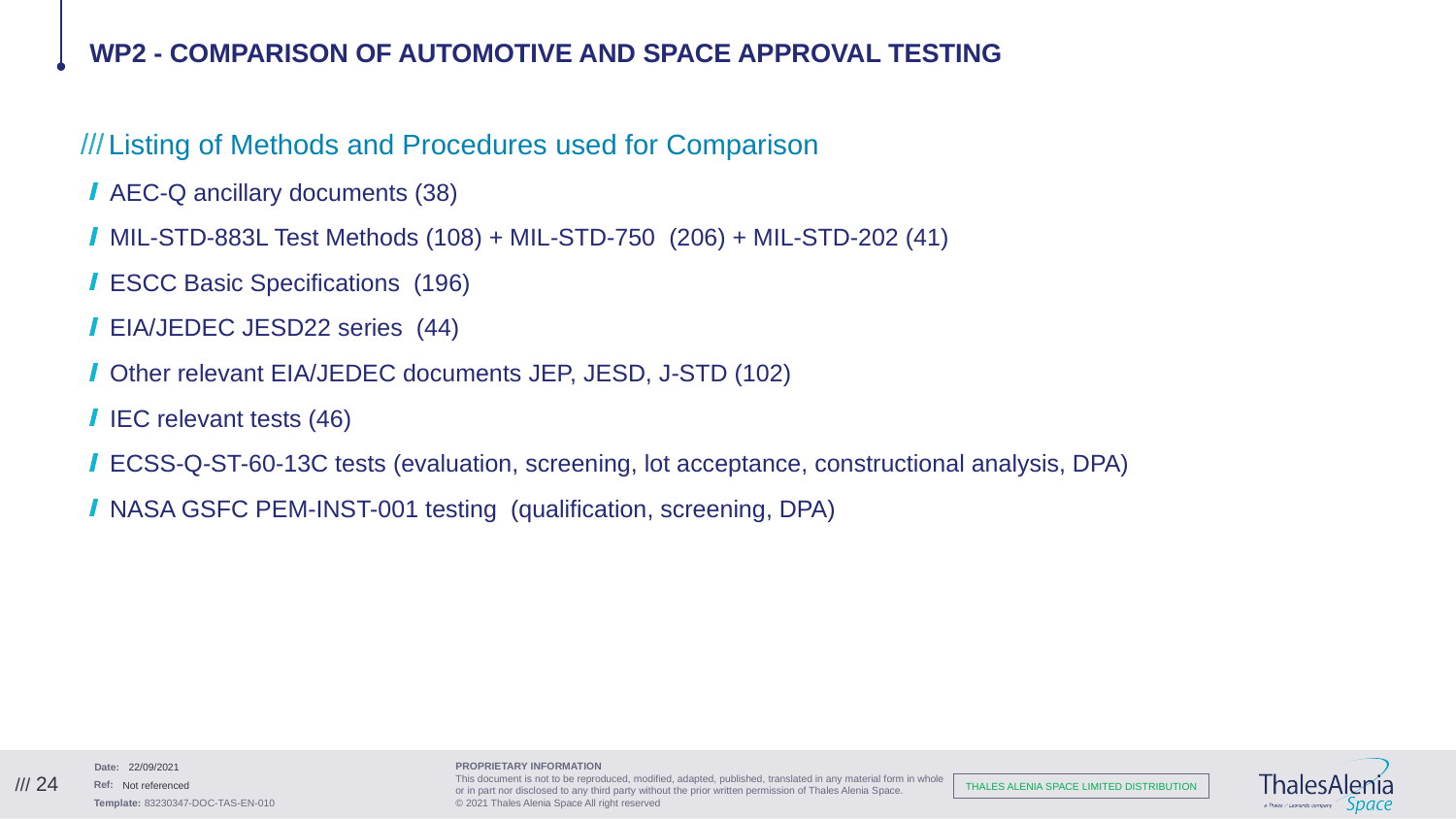

# WP2 - Comparison of automotive and Space Approval Testing
Listing of Methods and Procedures used for Comparison
AEC-Q ancillary documents (38)
MIL-STD-883L Test Methods (108) + MIL-STD-750  (206) + MIL-STD-202 (41)
ESCC Basic Specifications  (196)
EIA/JEDEC JESD22 series  (44)
Other relevant EIA/JEDEC documents JEP, JESD, J-STD (102)
IEC relevant tests (46)
ECSS-Q-ST-60-13C tests (evaluation, screening, lot acceptance, constructional analysis, DPA)
NASA GSFC PEM-INST-001 testing  (qualification, screening, DPA)

22/09/2021
/// 24
Not referenced